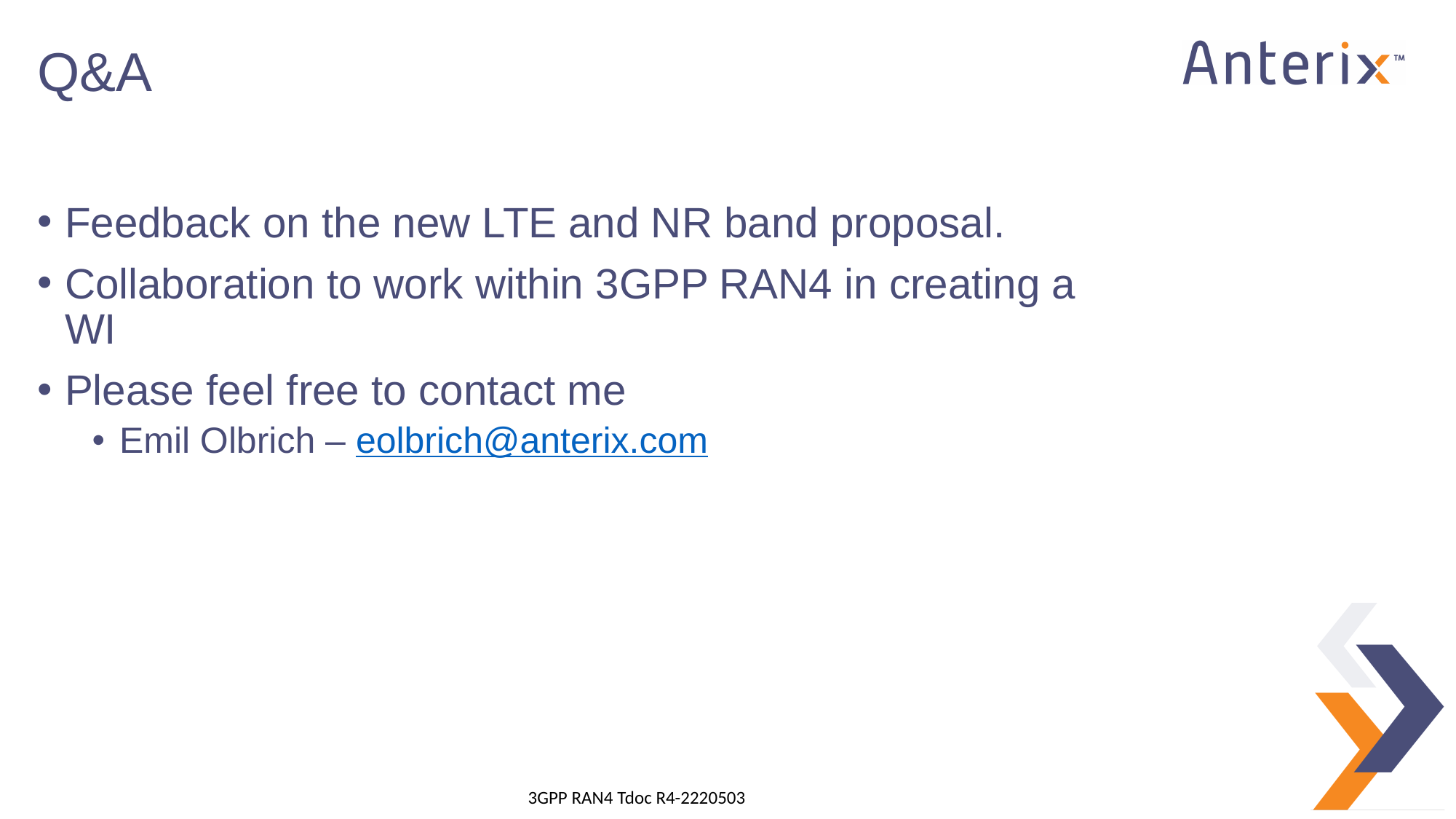

Q&A
Feedback on the new LTE and NR band proposal.
Collaboration to work within 3GPP RAN4 in creating a WI
Please feel free to contact me
Emil Olbrich – eolbrich@anterix.com
3GPP RAN4 Tdoc R4-2220503